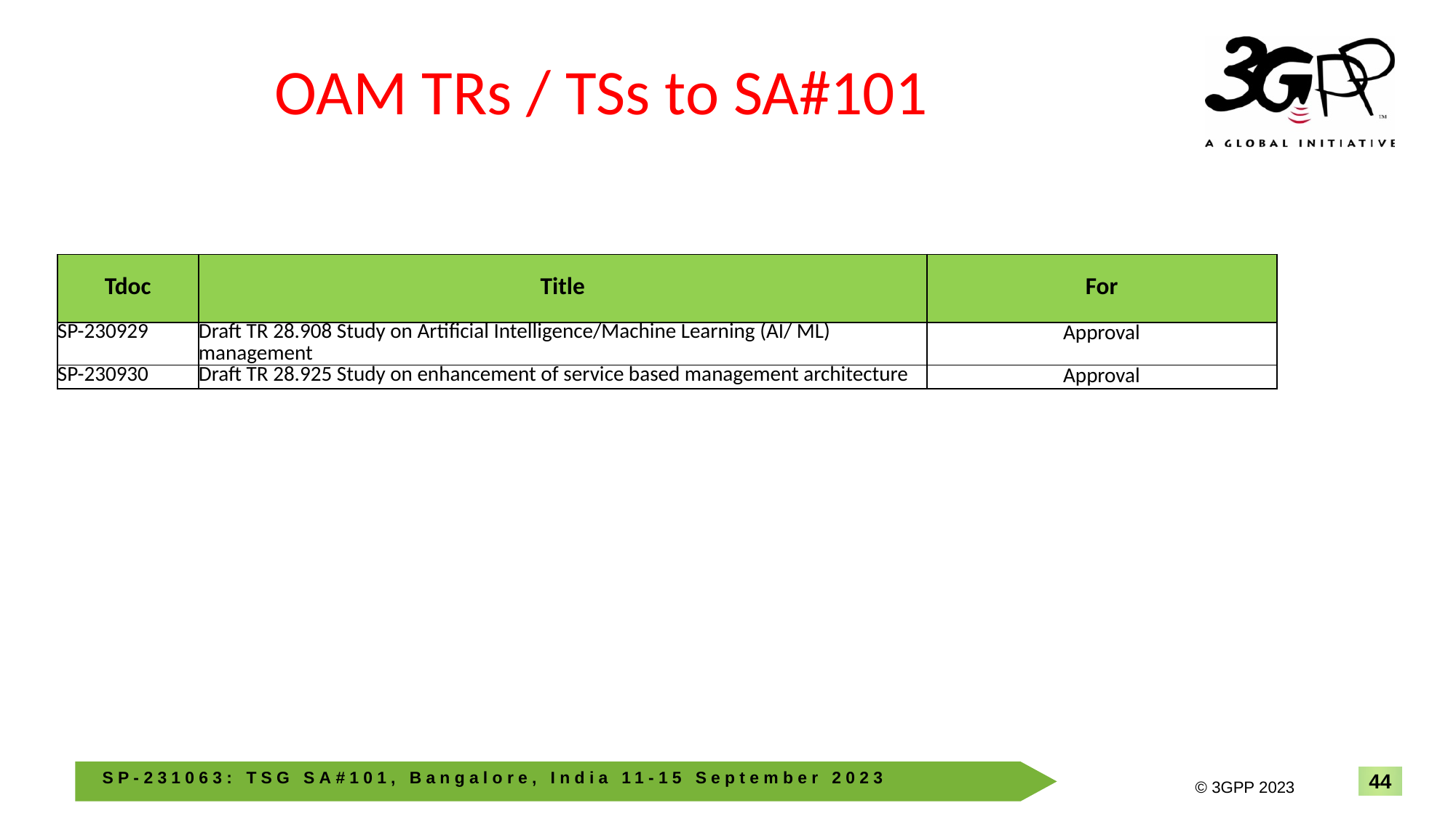

# OAM TRs / TSs to SA#101
| Tdoc | Title | For |
| --- | --- | --- |
| SP-230929 | Draft TR 28.908 Study on Artificial Intelligence/Machine Learning (AI/ ML) management | Approval |
| SP-230930 | Draft TR 28.925 Study on enhancement of service based management architecture | Approval |